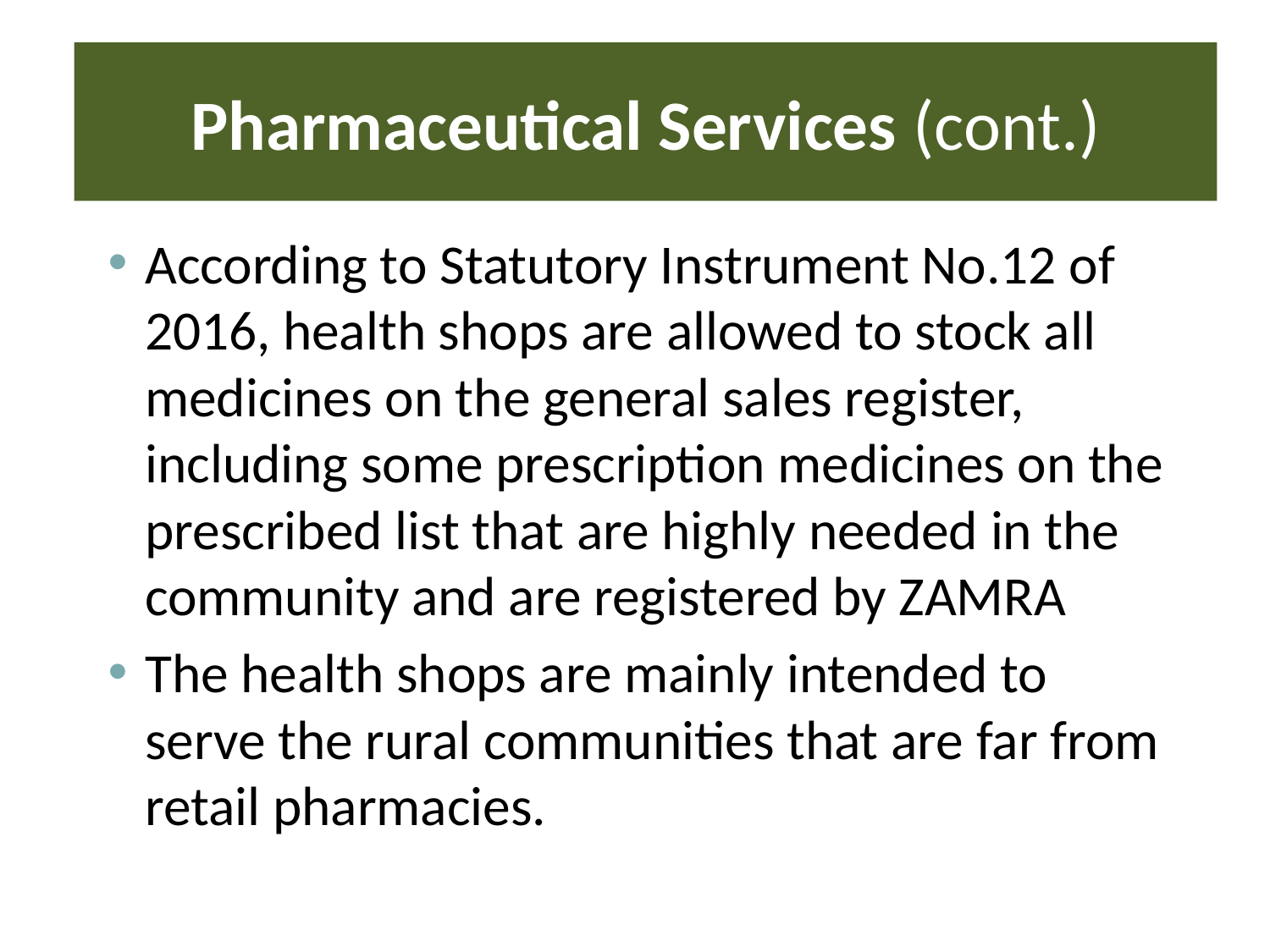

# Pharmaceutical Services (cont.)
According to Statutory Instrument No.12 of 2016, health shops are allowed to stock all medicines on the general sales register, including some prescription medicines on the prescribed list that are highly needed in the community and are registered by ZAMRA
The health shops are mainly intended to serve the rural communities that are far from retail pharmacies.